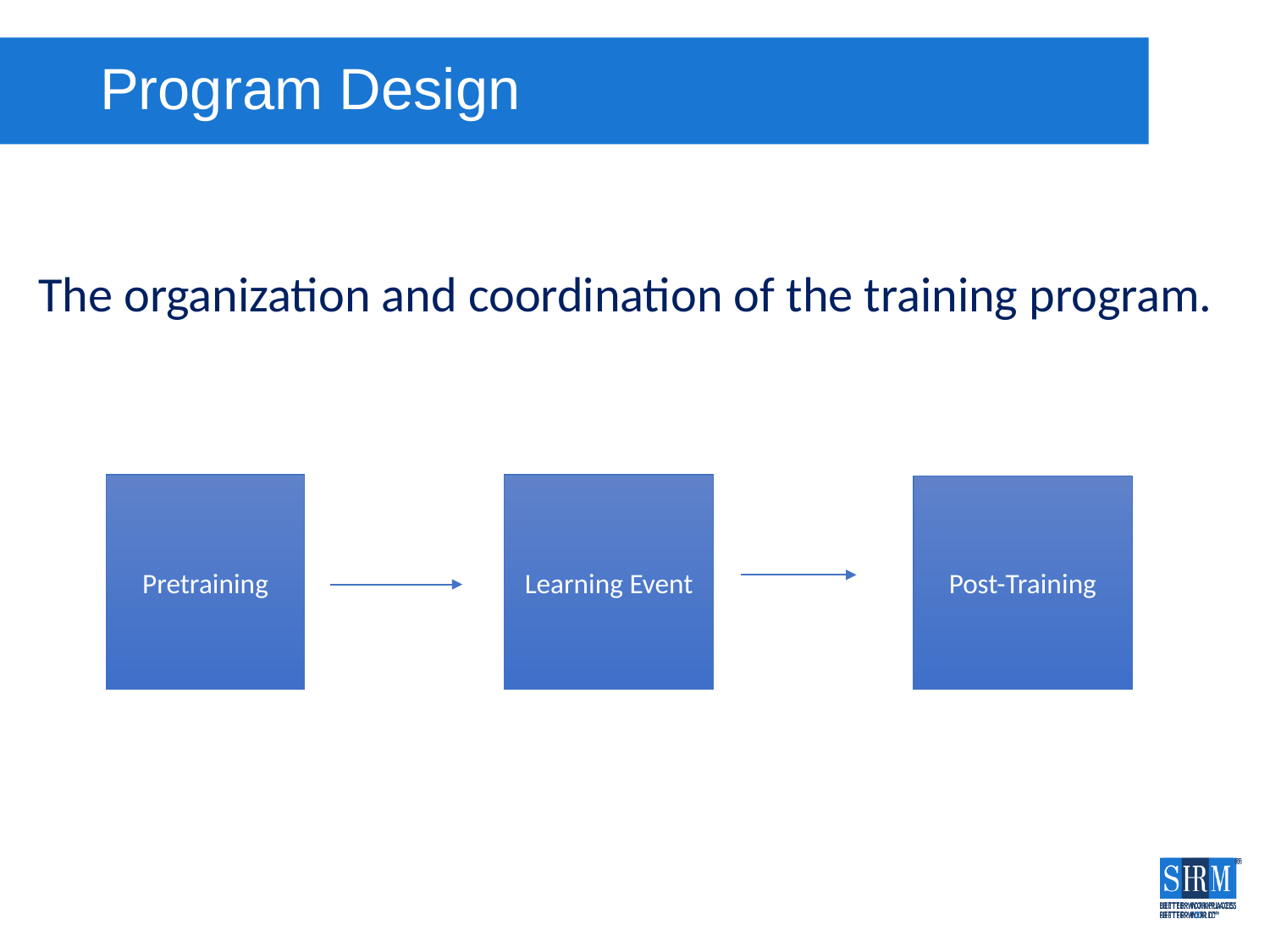

# Program Design
The organization and coordination of the training program.

Pretraining
Learning Event
Post-Training